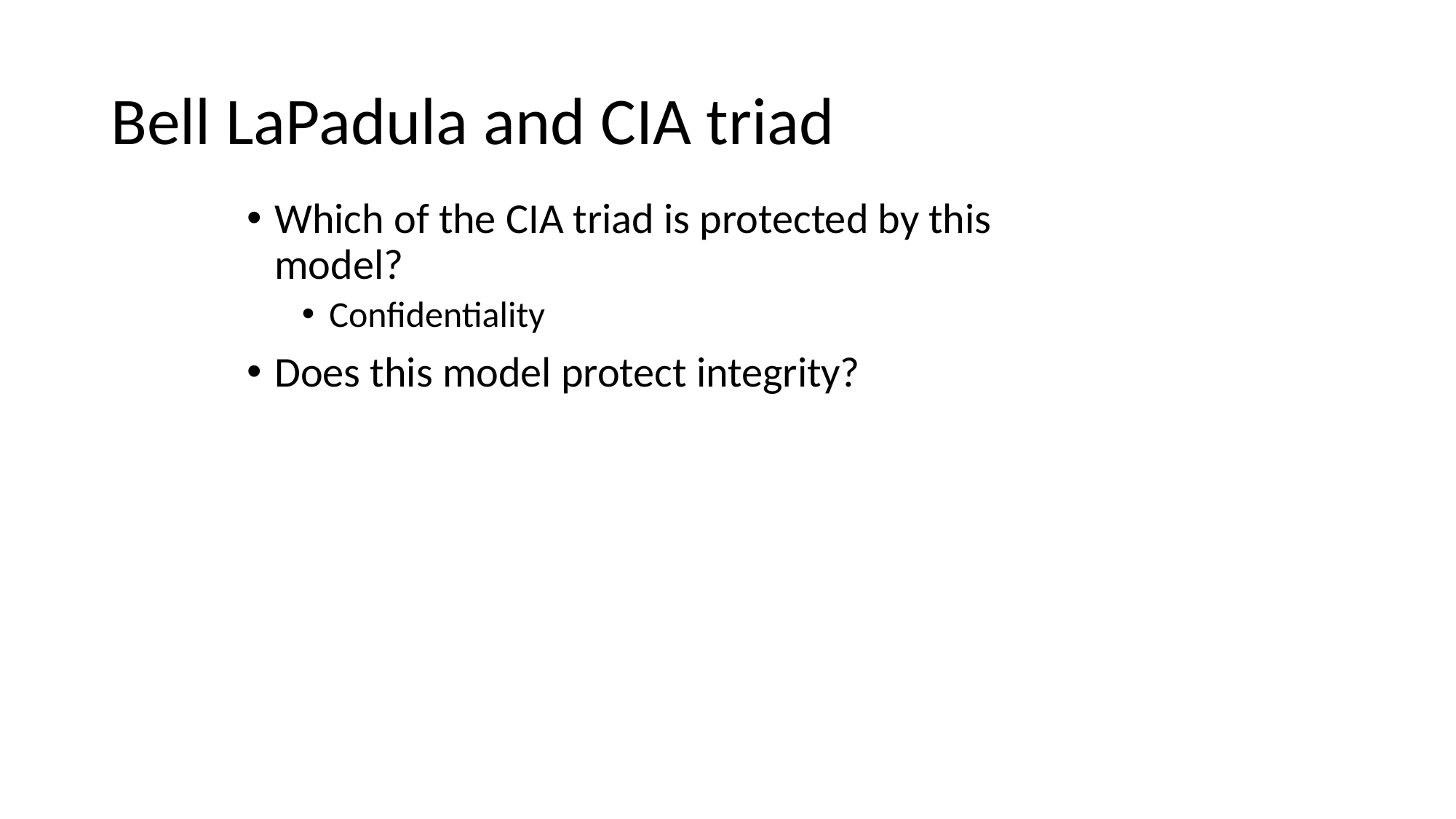

# Bell LaPadula and CIA triad
Which of the CIA triad is protected by this model?
Confidentiality
Does this model protect integrity?